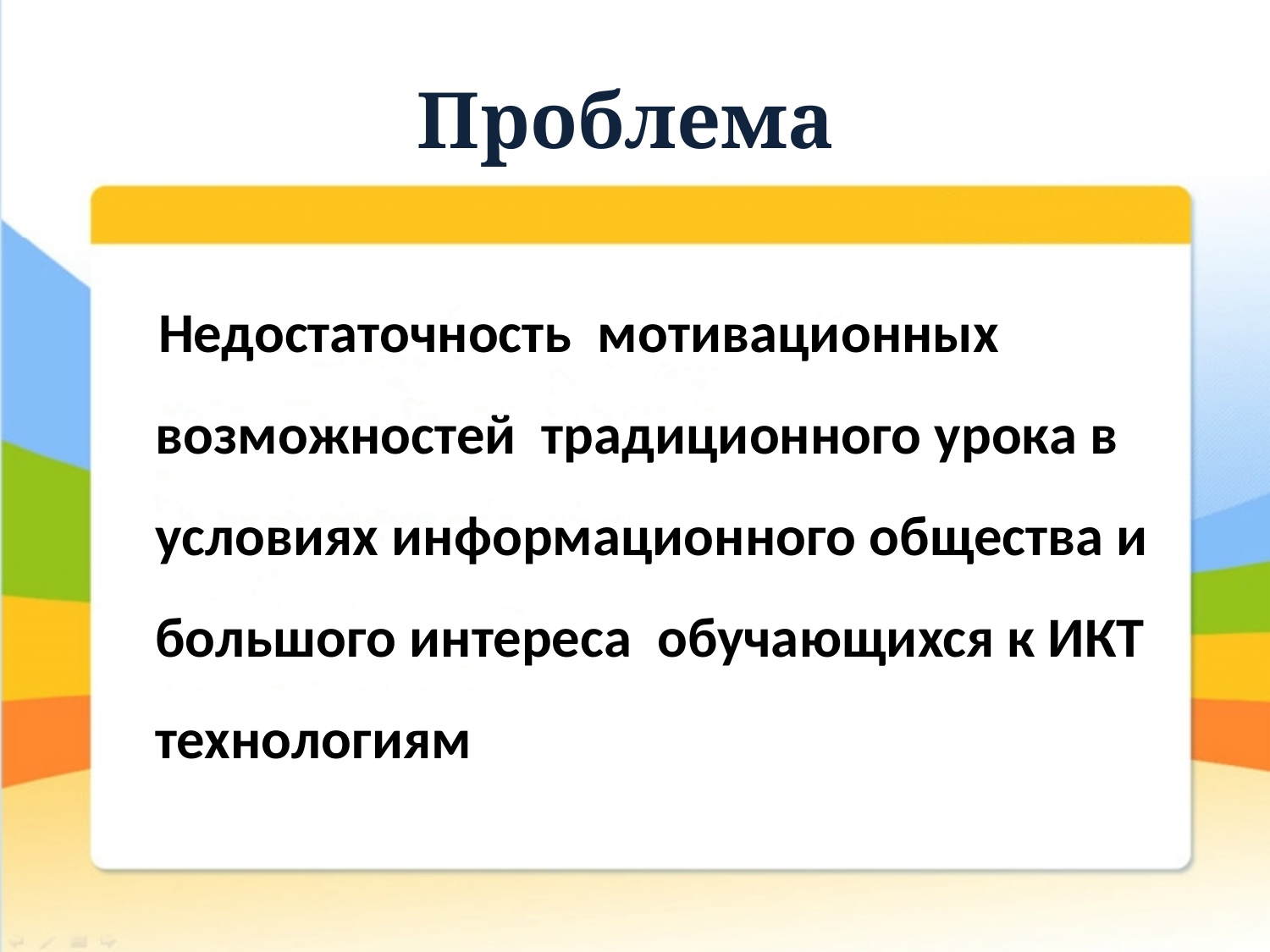

# Проблема
    Недостаточность  мотивационных возможностей  традиционного урока в условиях информационного общества и  большого интереса  обучающихся к ИКТ технологиям